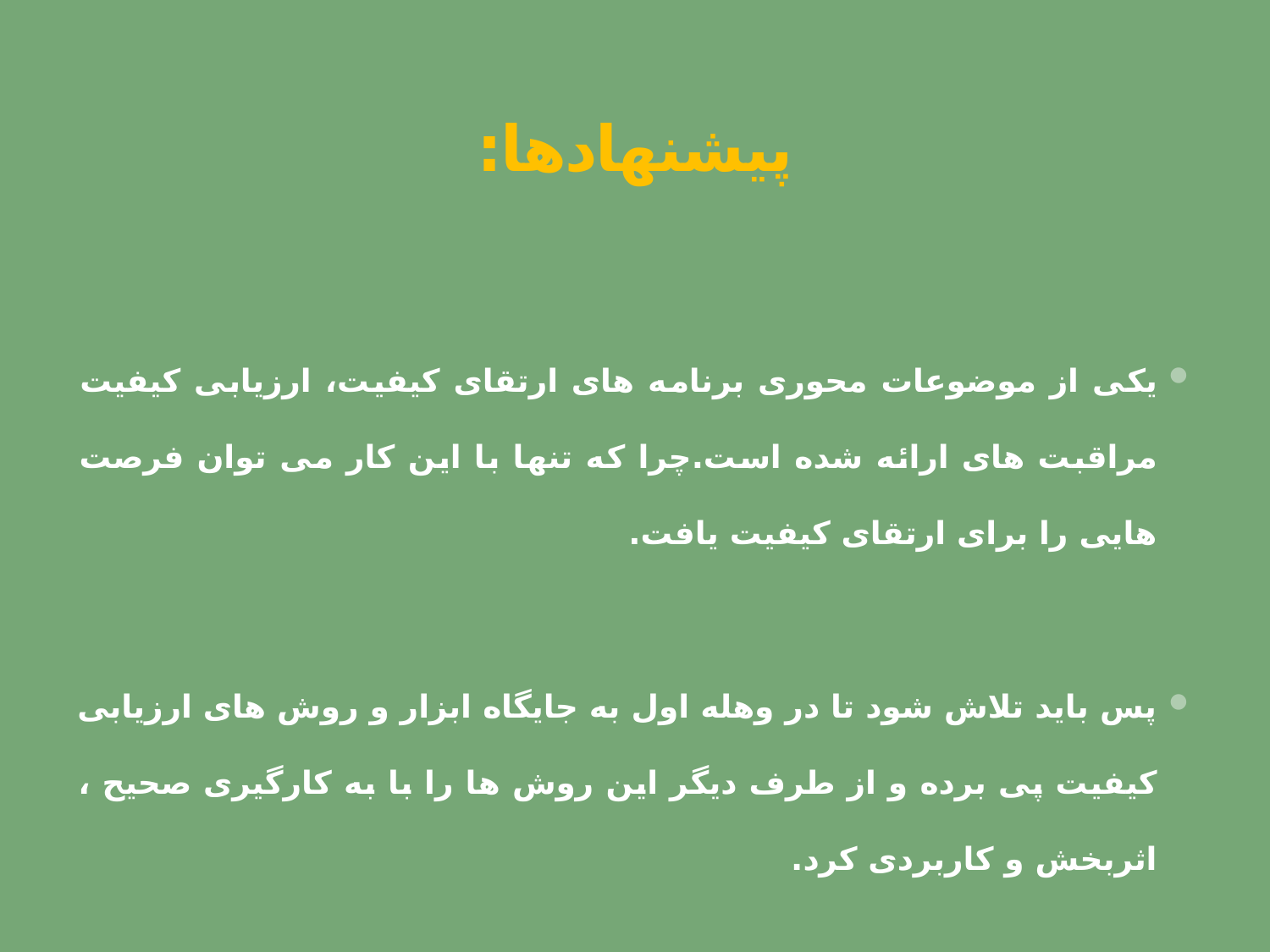

# پیشنهادها:
یکی از موضوعات محوری برنامه های ارتقای کیفیت، ارزیابی کیفیت مراقبت های ارائه شده است.چرا که تنها با این کار می توان فرصت هایی را برای ارتقای کیفیت یافت.

پس باید تلاش شود تا در وهله اول به جایگاه ابزار و روش های ارزیابی کیفیت پی برده و از طرف دیگر این روش ها را با به کارگیری صحیح ، اثربخش و کاربردی کرد.